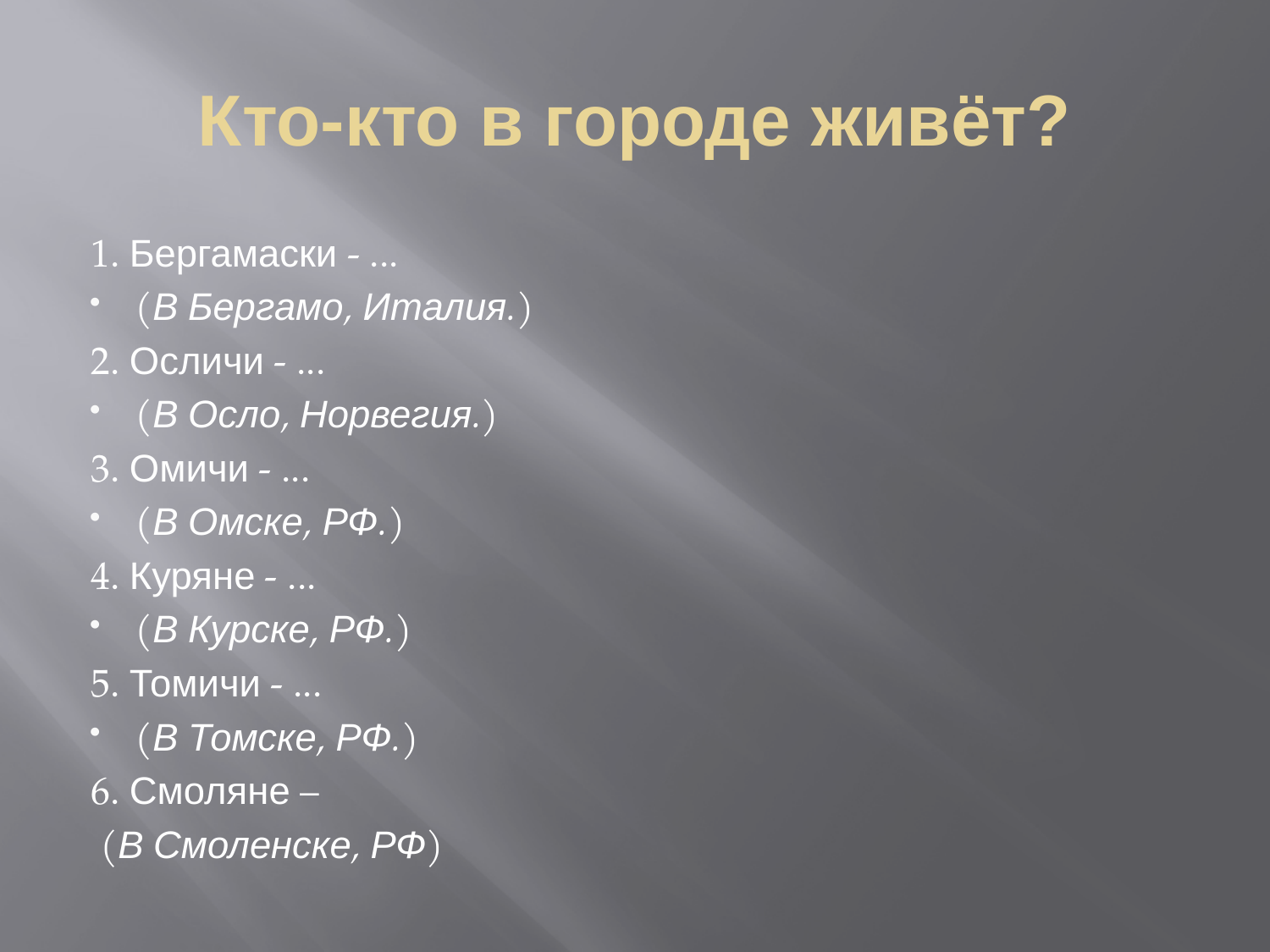

Кто-кто в городе живёт?
1. Бергамаски - ...
(В Бергамо, Италия.)
2. Осличи - ...
(В Осло, Норвегия.)
3. Омичи - ...
(В Омске, РФ.)
4. Куряне - ...
(В Курске, РФ.)
5. Томичи - ...
(В Томске, РФ.)
6. Смоляне –
 (В Смоленске, РФ)